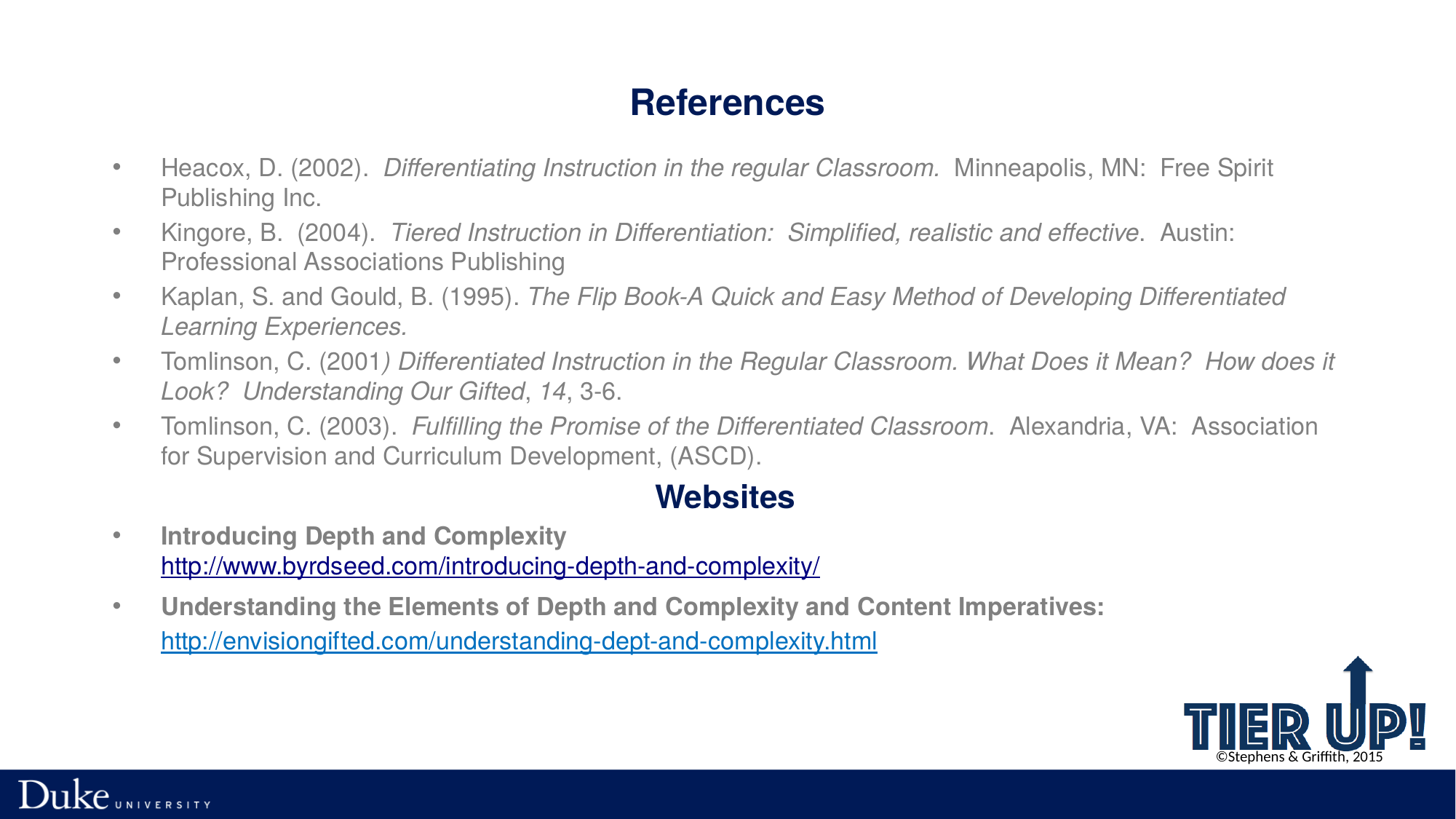

# References
Heacox, D. (2002).  Differentiating Instruction in the regular Classroom.  Minneapolis, MN:  Free Spirit Publishing Inc.
Kingore, B.  (2004).  Tiered Instruction in Differentiation:  Simplified, realistic and effective.  Austin:  Professional Associations Publishing
Kaplan, S. and Gould, B. (1995). The Flip Book-A Quick and Easy Method of Developing Differentiated Learning Experiences.
Tomlinson, C. (2001) Differentiated Instruction in the Regular Classroom. What Does it Mean?  How does it Look?  Understanding Our Gifted, 14, 3-6.
Tomlinson, C. (2003).  Fulfilling the Promise of the Differentiated Classroom.  Alexandria, VA:  Association for Supervision and Curriculum Development, (ASCD).
Websites
Introducing Depth and Complexity
http://www.byrdseed.com/introducing-depth-and-complexity/
Understanding the Elements of Depth and Complexity and Content Imperatives:
       http://envisiongifted.com/understanding-dept-and-complexity.html